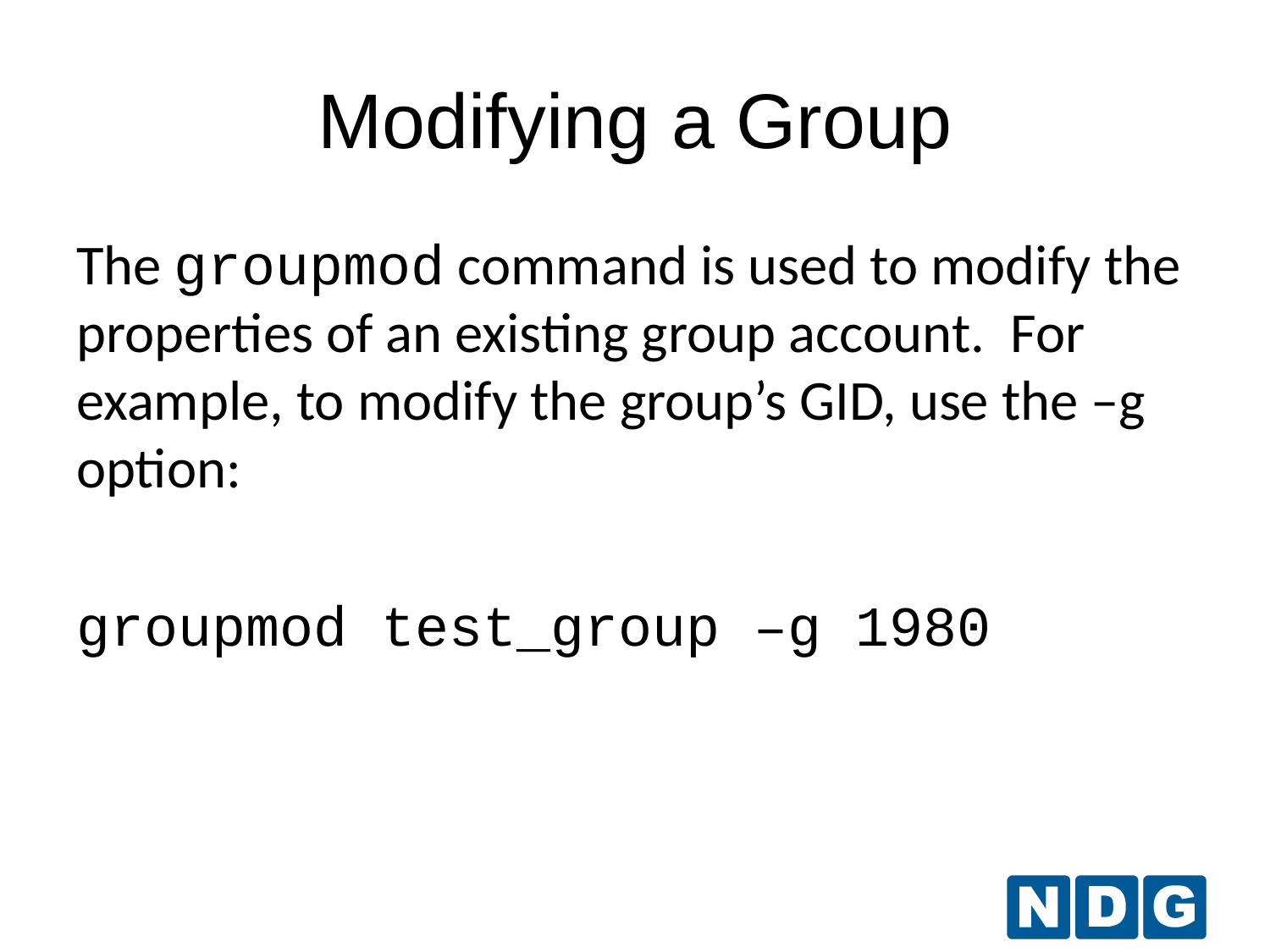

Modifying a Group
The groupmod command is used to modify the properties of an existing group account.  For example, to modify the group’s GID, use the –g option:

groupmod test_group –g 1980